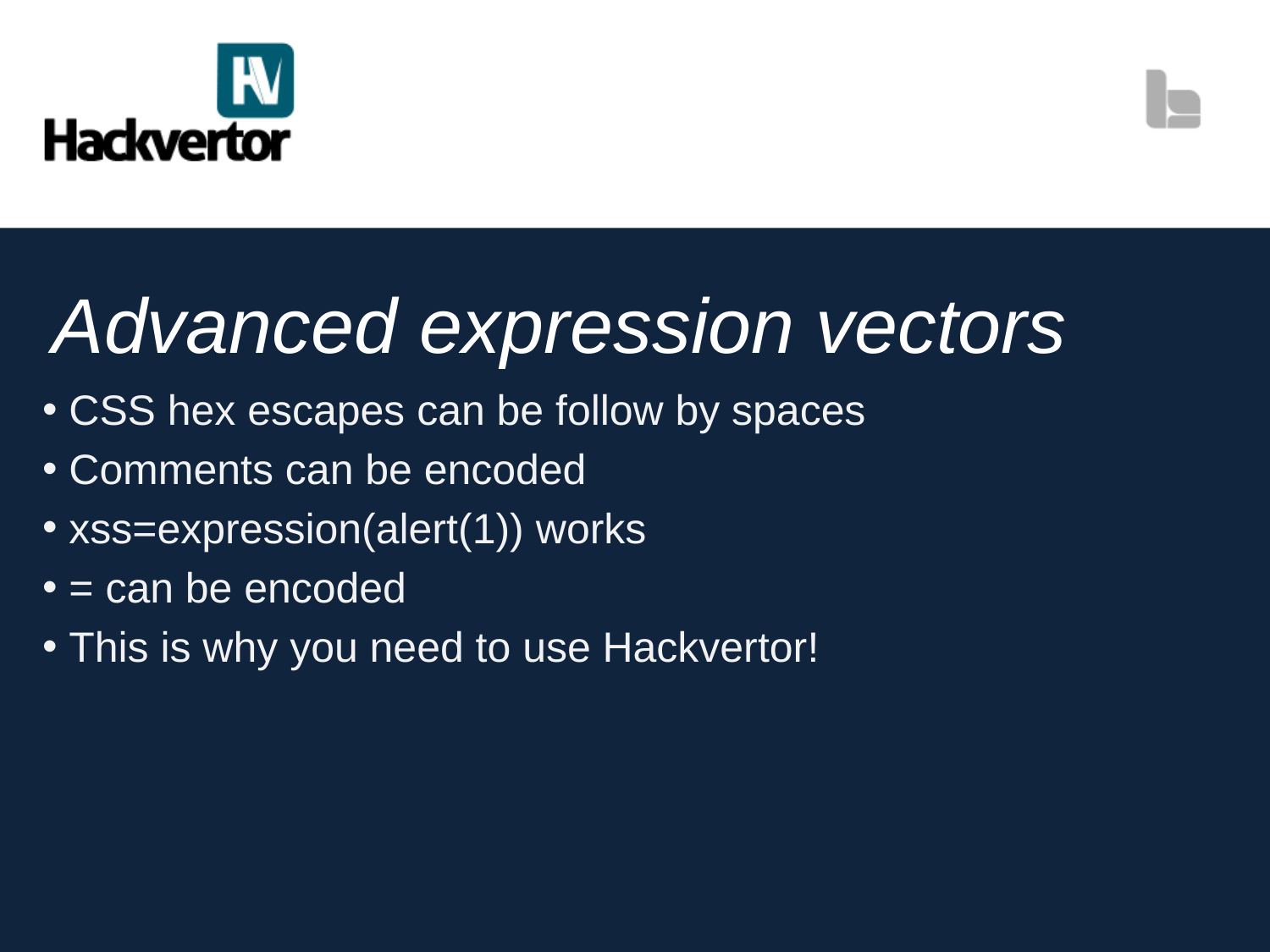

# Advanced expression vectors
 CSS hex escapes can be follow by spaces
 Comments can be encoded
 xss=expression(alert(1)) works
 = can be encoded
 This is why you need to use Hackvertor!